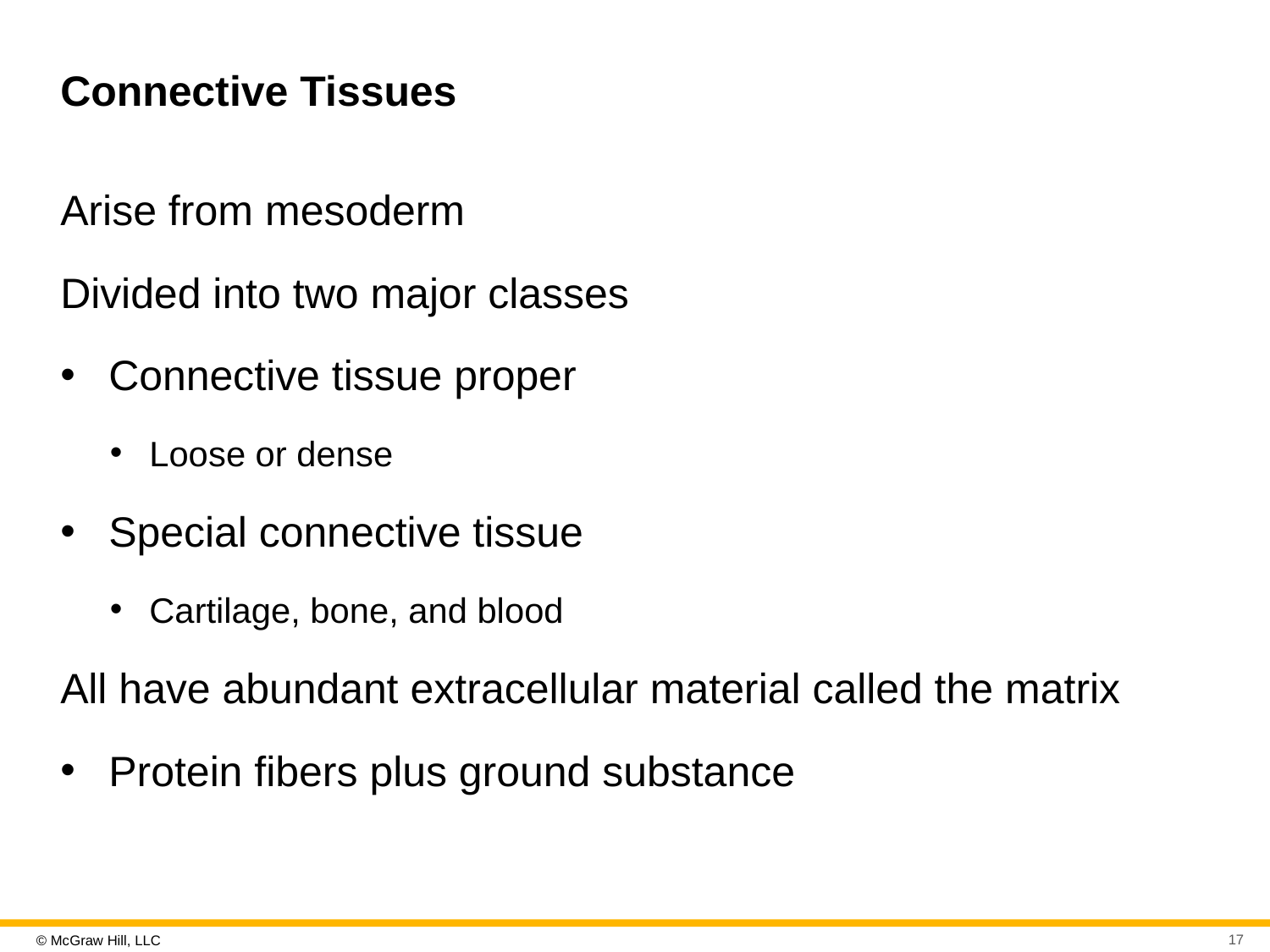

# Connective Tissues
Arise from mesoderm
Divided into two major classes
Connective tissue proper
Loose or dense
Special connective tissue
Cartilage, bone, and blood
All have abundant extracellular material called the matrix
Protein fibers plus ground substance
17